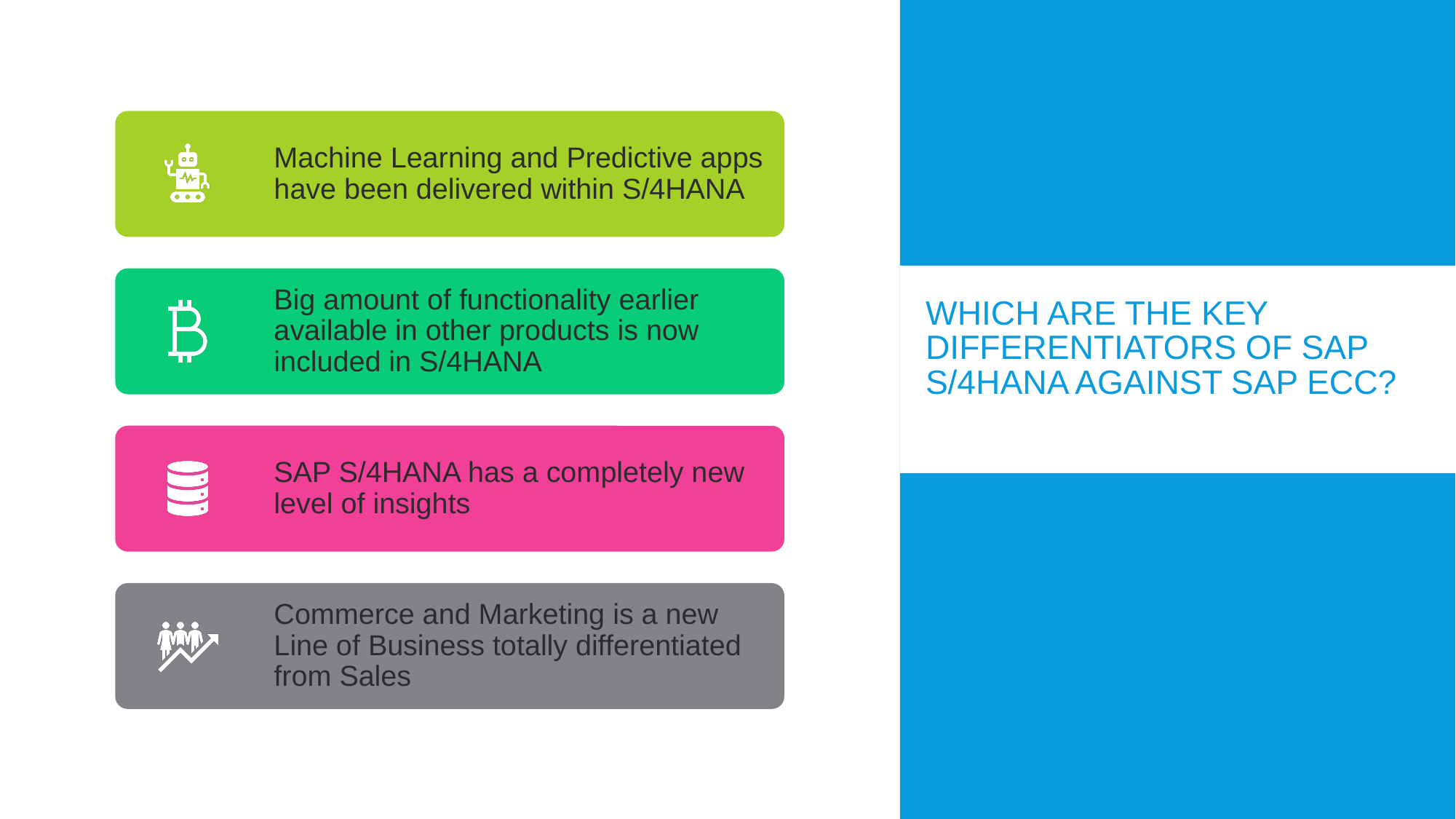

Machine Learning and Predictive apps have been delivered within S/4HANA
Big amount of functionality earlier available in other products is now included in S/4HANA
SAP S/4HANA has a completely new level of insights
Commerce and Marketing is a new Line of Business totally differentiated from Sales

# Which are the key differentiators of SAP S/4HANA against SAP ECC?